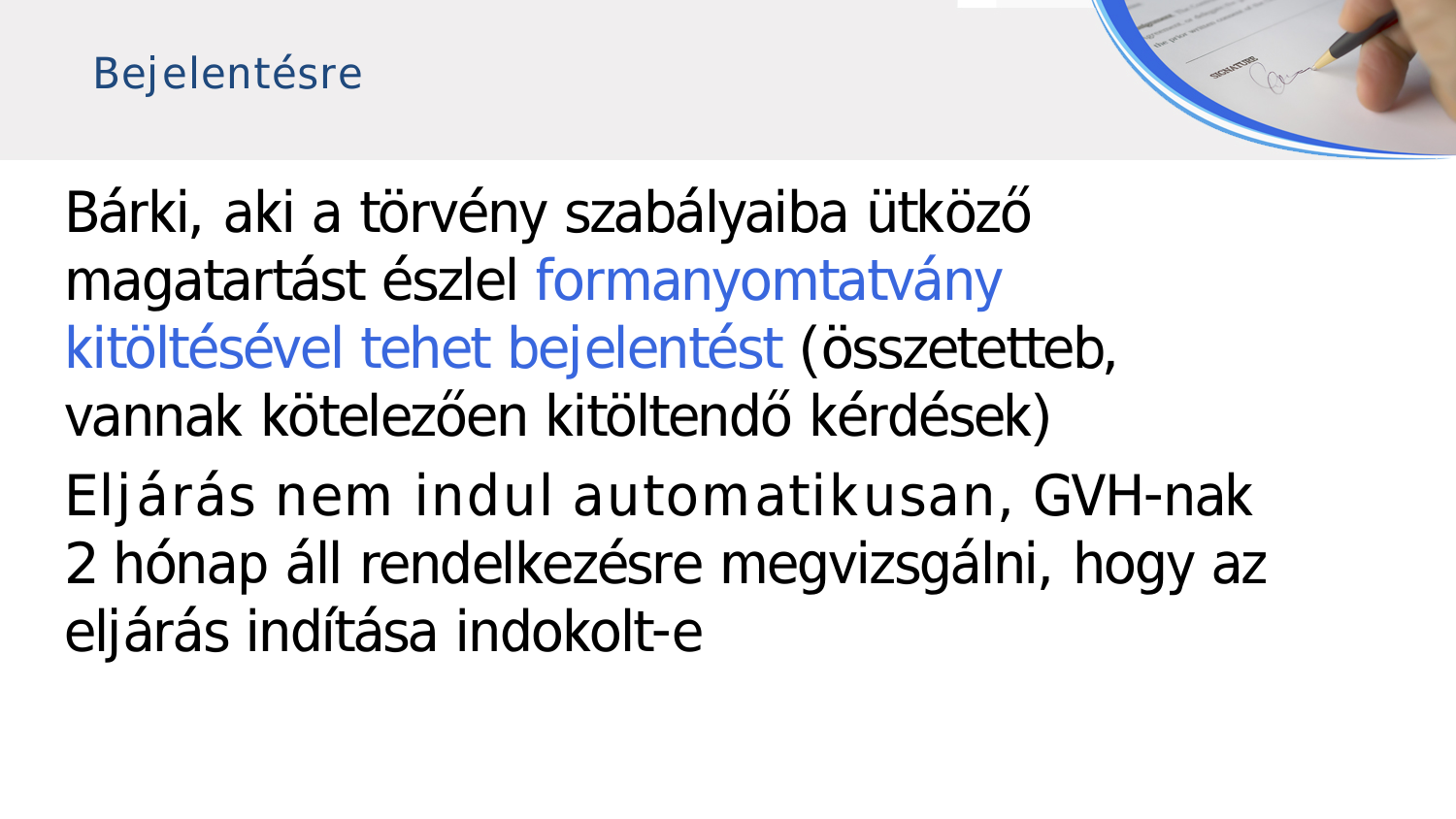

Bejelentésre
Bárki, aki a törvény szabályaiba ütköző magatartást észlel formanyomtatvány kitöltésével tehet bejelentést (összetetteb, vannak kötelezően kitöltendő kérdések)
Eljárás nem indul automatikusan, GVH-nak 2 hónap áll rendelkezésre megvizsgálni, hogy az eljárás indítása indokolt-e